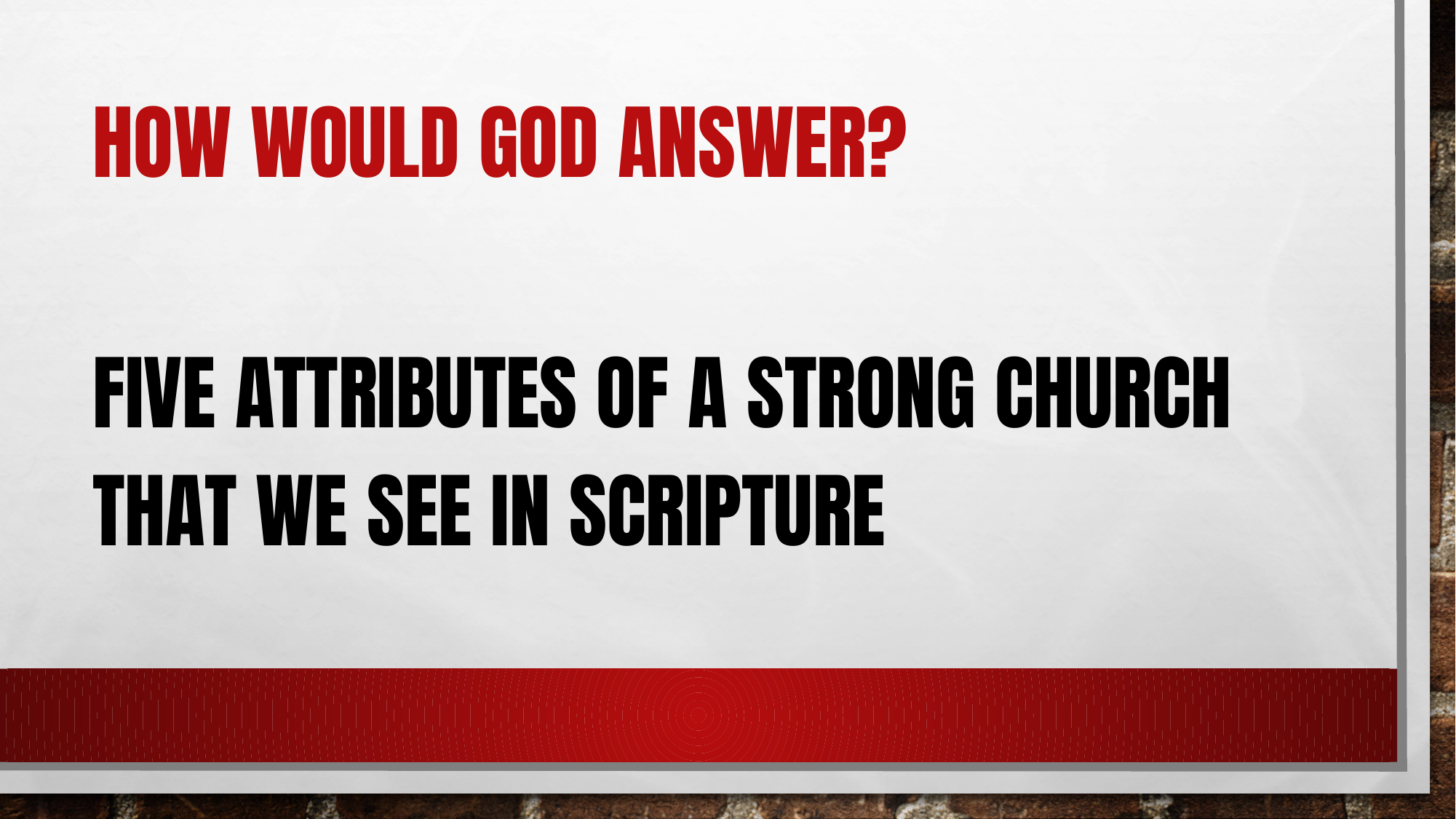

# How would god answer?
Five Attributes of a strong church that we see in scripture